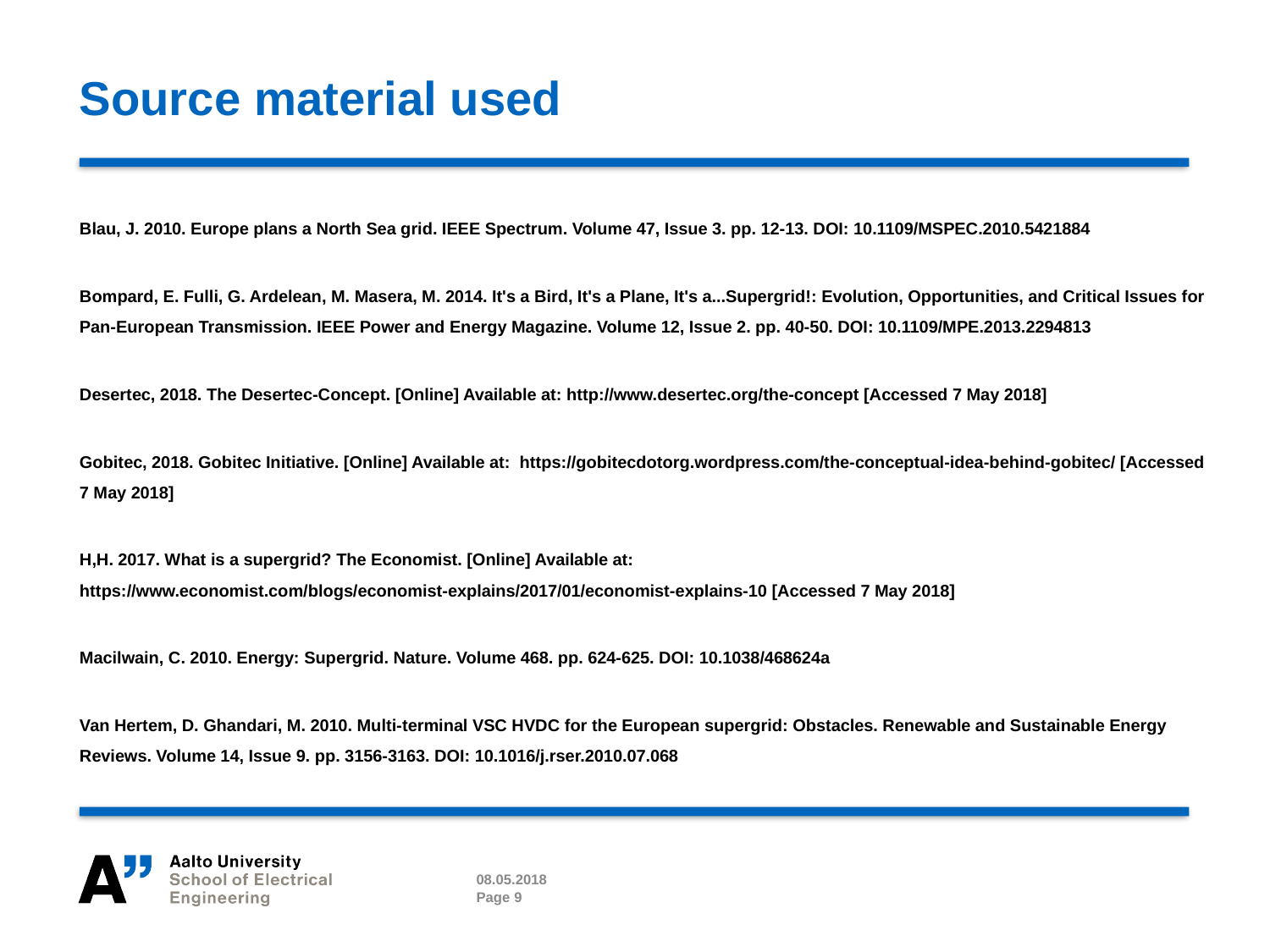

# Source material used
Blau, J. 2010. Europe plans a North Sea grid. IEEE Spectrum. Volume 47, Issue 3. pp. 12-13. DOI: 10.1109/MSPEC.2010.5421884

Bompard, E. Fulli, G. Ardelean, M. Masera, M. 2014. It's a Bird, It's a Plane, It's a...Supergrid!: Evolution, Opportunities, and Critical Issues for Pan-European Transmission. IEEE Power and Energy Magazine. Volume 12, Issue 2. pp. 40-50. DOI: 10.1109/MPE.2013.2294813

Desertec, 2018. The Desertec-Concept. [Online] Available at: http://www.desertec.org/the-concept [Accessed 7 May 2018]

Gobitec, 2018. Gobitec Initiative. [Online] Available at:  https://gobitecdotorg.wordpress.com/the-conceptual-idea-behind-gobitec/ [Accessed 7 May 2018]

H,H. 2017. What is a supergrid? The Economist. [Online] Available at: https://www.economist.com/blogs/economist-explains/2017/01/economist-explains-10 [Accessed 7 May 2018]

Macilwain, C. 2010. Energy: Supergrid. Nature. Volume 468. pp. 624-625. DOI: 10.1038/468624a

Van Hertem, D. Ghandari, M. 2010. Multi-terminal VSC HVDC for the European supergrid: Obstacles. Renewable and Sustainable Energy Reviews. Volume 14, Issue 9. pp. 3156-3163. DOI: 10.1016/j.rser.2010.07.068

08.05.2018
Page 9